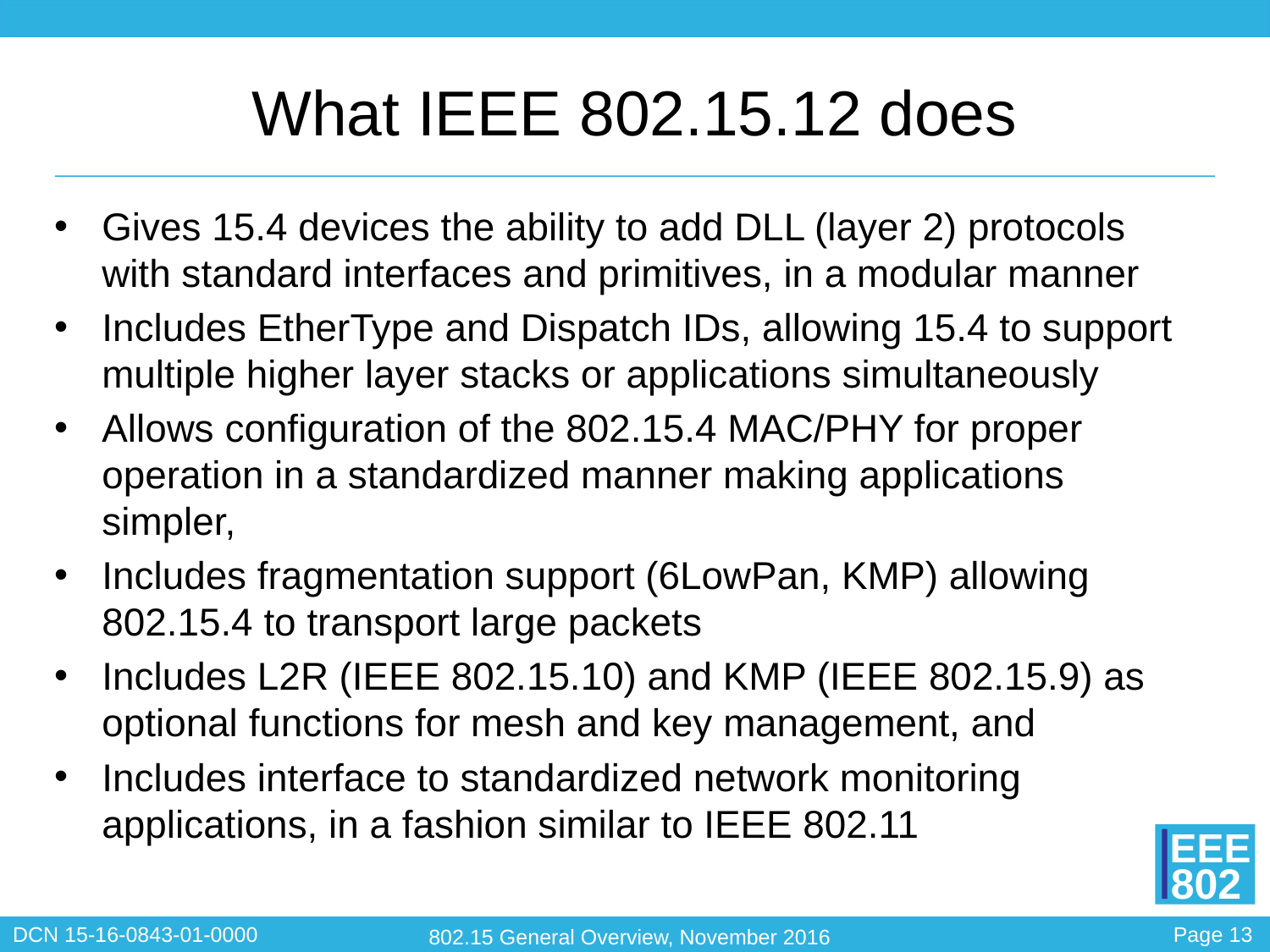

# What IEEE 802.15.12 does
Gives 15.4 devices the ability to add DLL (layer 2) protocols with standard interfaces and primitives, in a modular manner
Includes EtherType and Dispatch IDs, allowing 15.4 to support multiple higher layer stacks or applications simultaneously
Allows configuration of the 802.15.4 MAC/PHY for proper operation in a standardized manner making applications simpler,
Includes fragmentation support (6LowPan, KMP) allowing 802.15.4 to transport large packets
Includes L2R (IEEE 802.15.10) and KMP (IEEE 802.15.9) as optional functions for mesh and key management, and
Includes interface to standardized network monitoring applications, in a fashion similar to IEEE 802.11